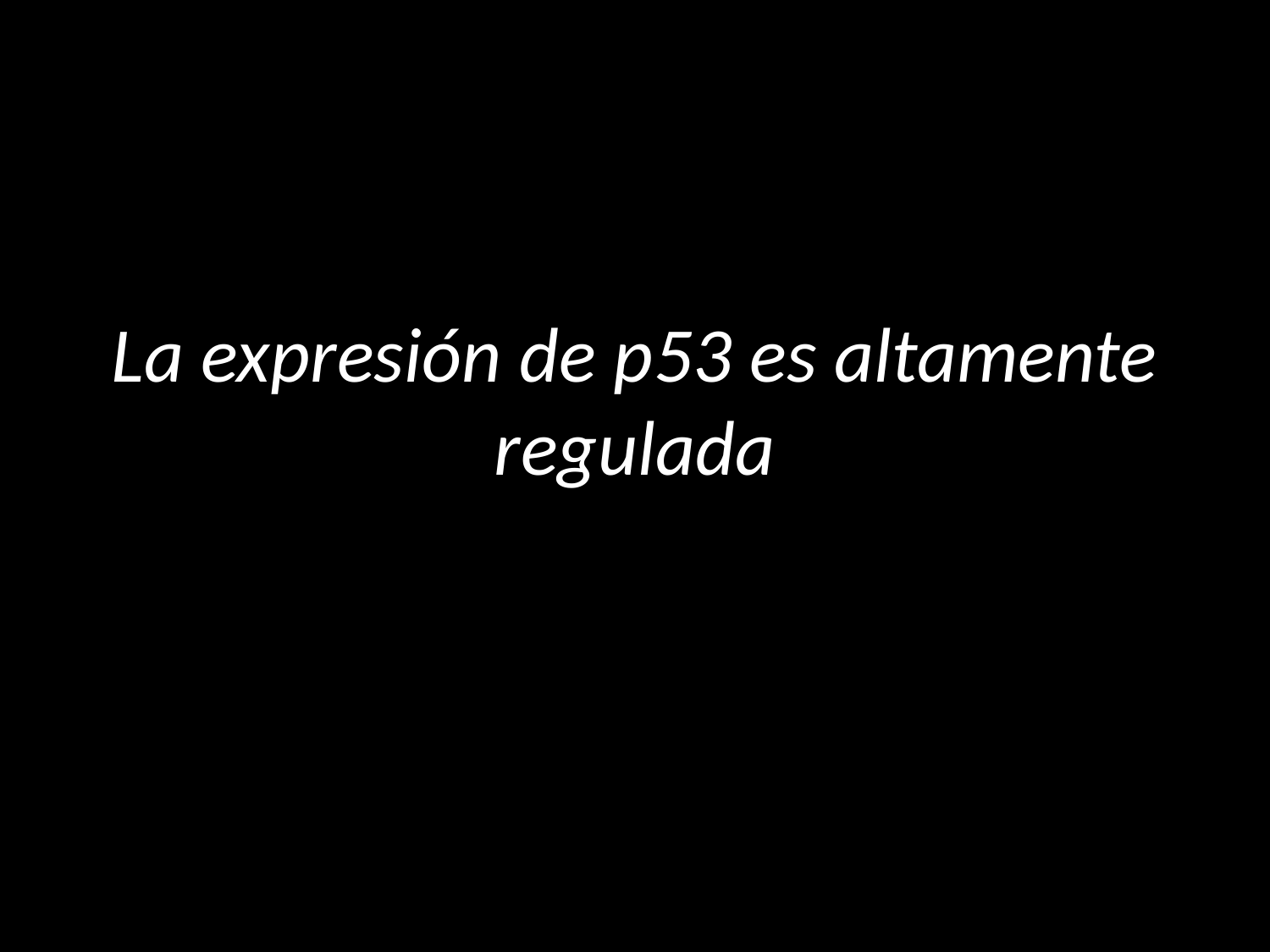

# La expresión de p53 es altamente regulada